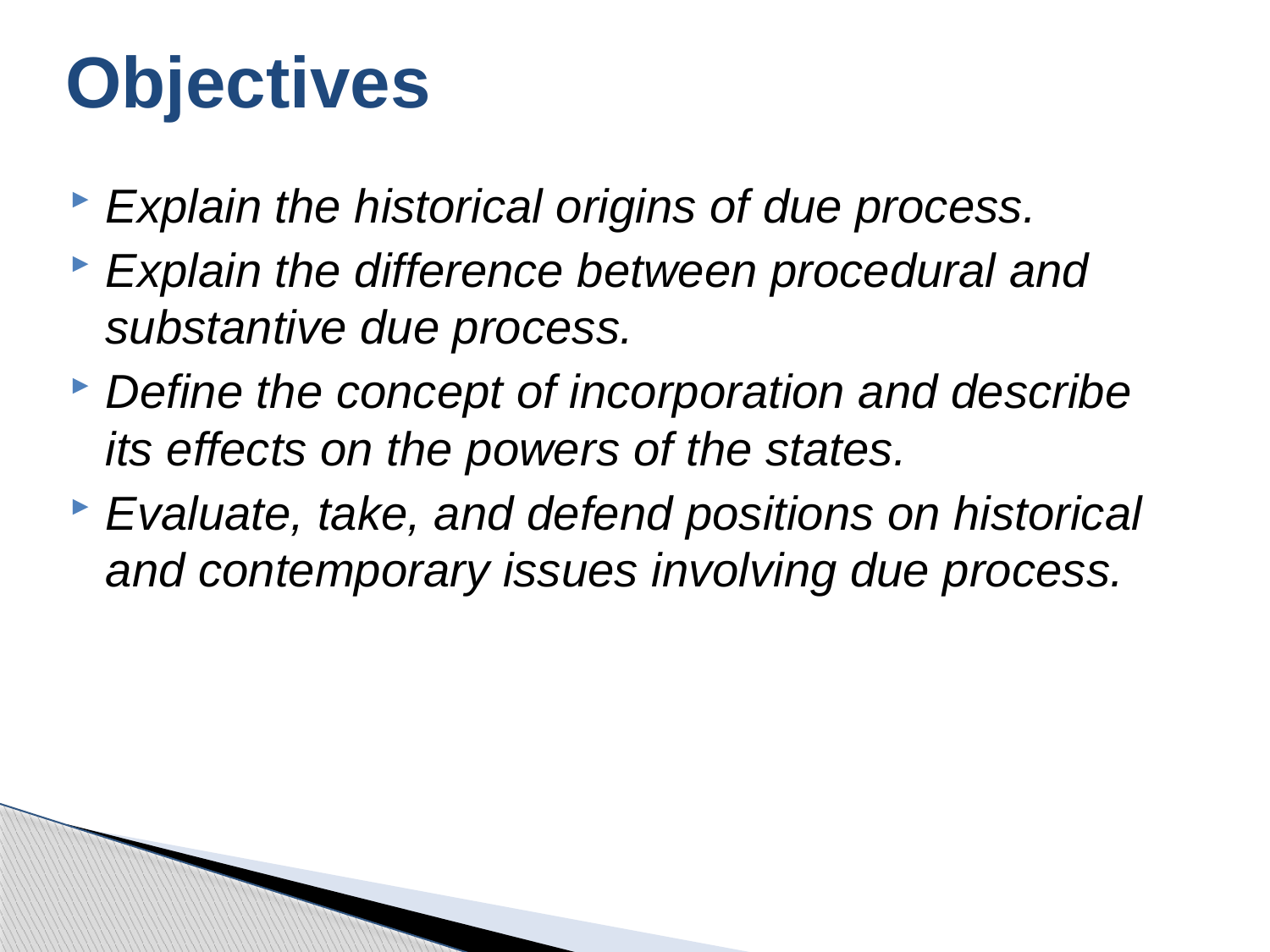

# Objectives

Explain the historical origins of due process.
Explain the difference between procedural and substantive due process.
Define the concept of incorporation and describe its effects on the powers of the states.
Evaluate, take, and defend positions on historical and contemporary issues involving due process.